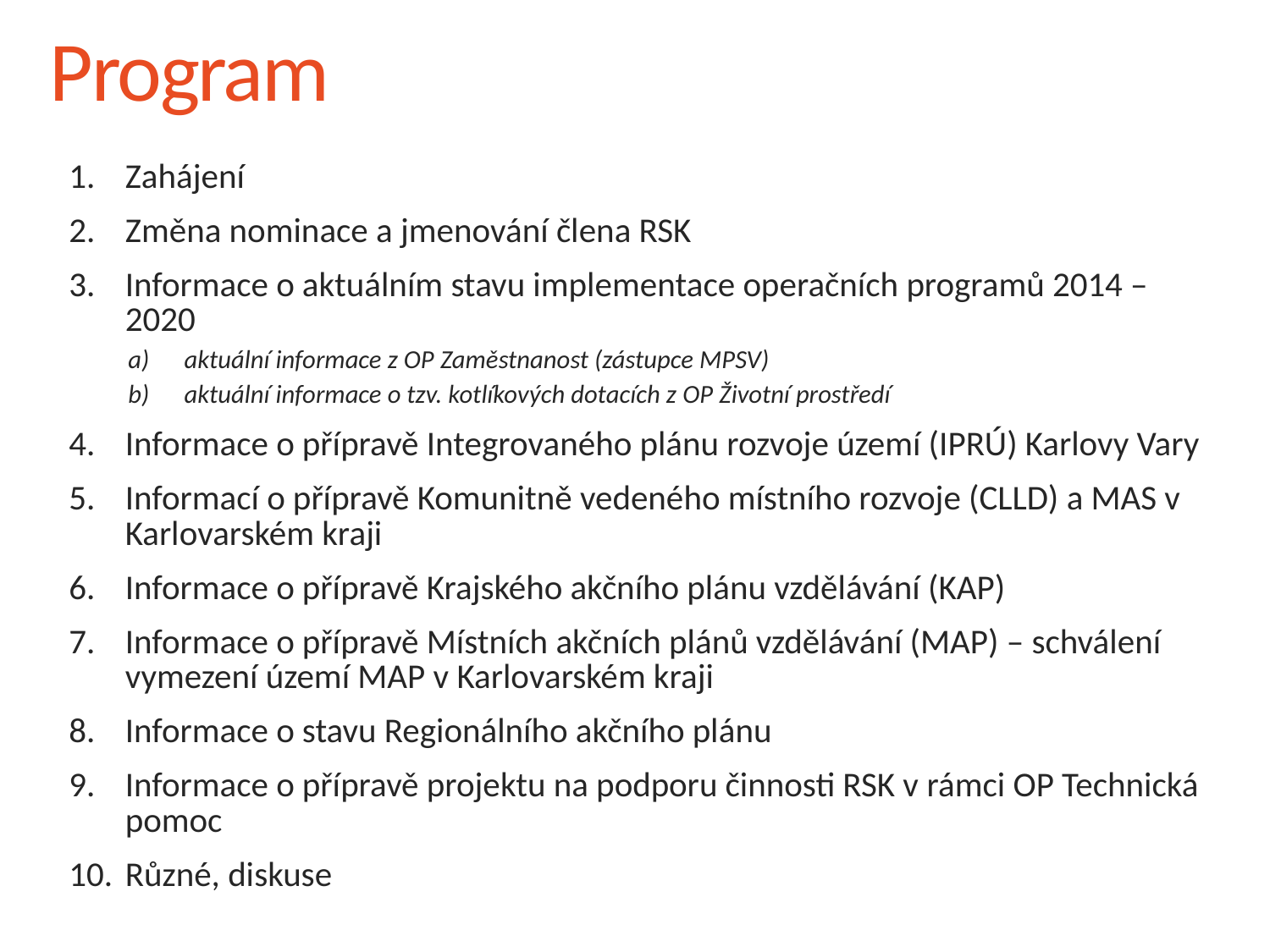

# Program
Zahájení
Změna nominace a jmenování člena RSK
Informace o aktuálním stavu implementace operačních programů 2014 – 2020
aktuální informace z OP Zaměstnanost (zástupce MPSV)
aktuální informace o tzv. kotlíkových dotacích z OP Životní prostředí
Informace o přípravě Integrovaného plánu rozvoje území (IPRÚ) Karlovy Vary
Informací o přípravě Komunitně vedeného místního rozvoje (CLLD) a MAS v Karlovarském kraji
Informace o přípravě Krajského akčního plánu vzdělávání (KAP)
Informace o přípravě Místních akčních plánů vzdělávání (MAP) – schválení vymezení území MAP v Karlovarském kraji
Informace o stavu Regionálního akčního plánu
Informace o přípravě projektu na podporu činnosti RSK v rámci OP Technická pomoc
Různé, diskuse